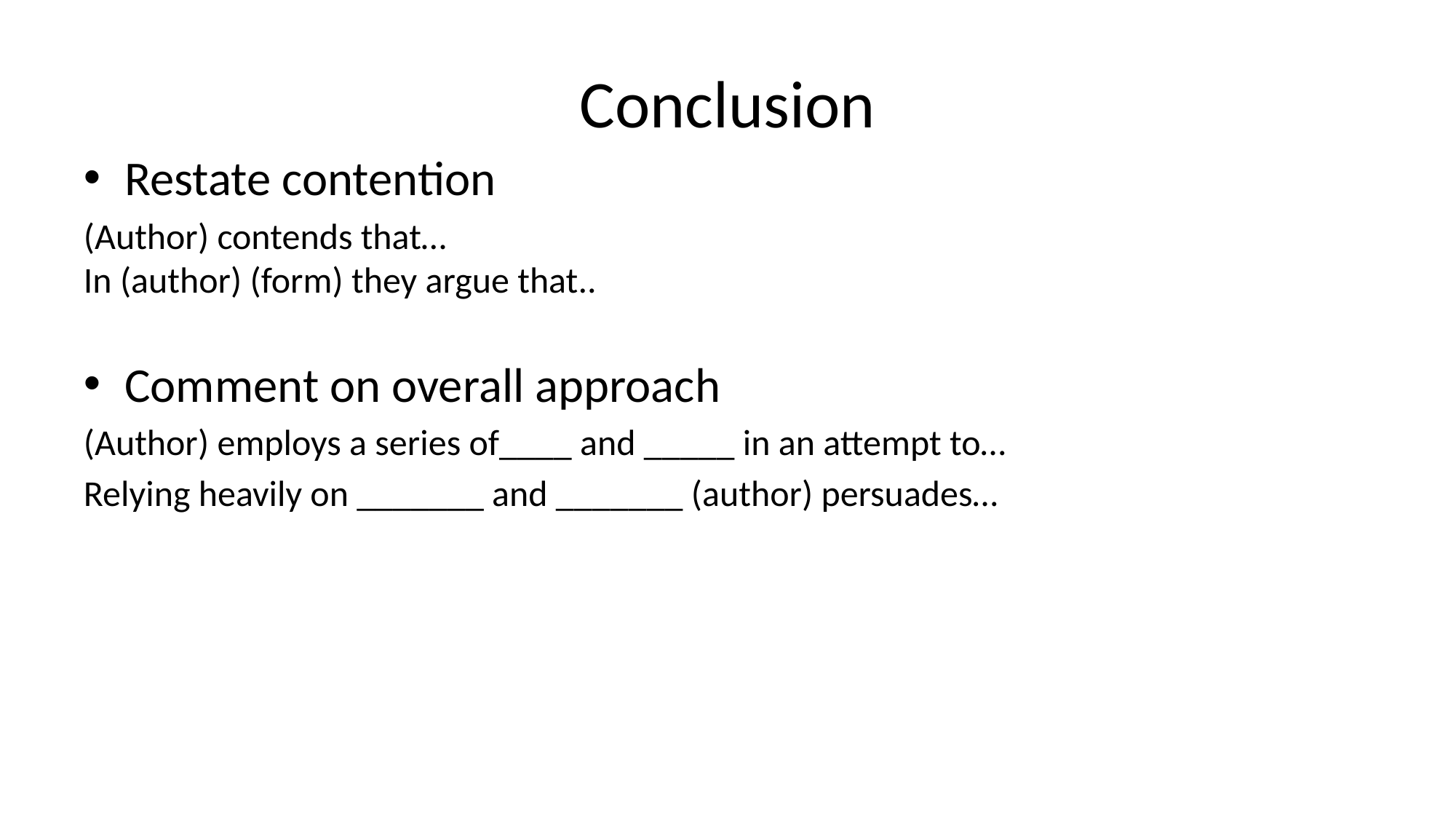

# Conclusion
Restate contention
(Author) contends that…
In (author) (form) they argue that..
Comment on overall approach
(Author) employs a series of____ and _____ in an attempt to…
Relying heavily on _______ and _______ (author) persuades…